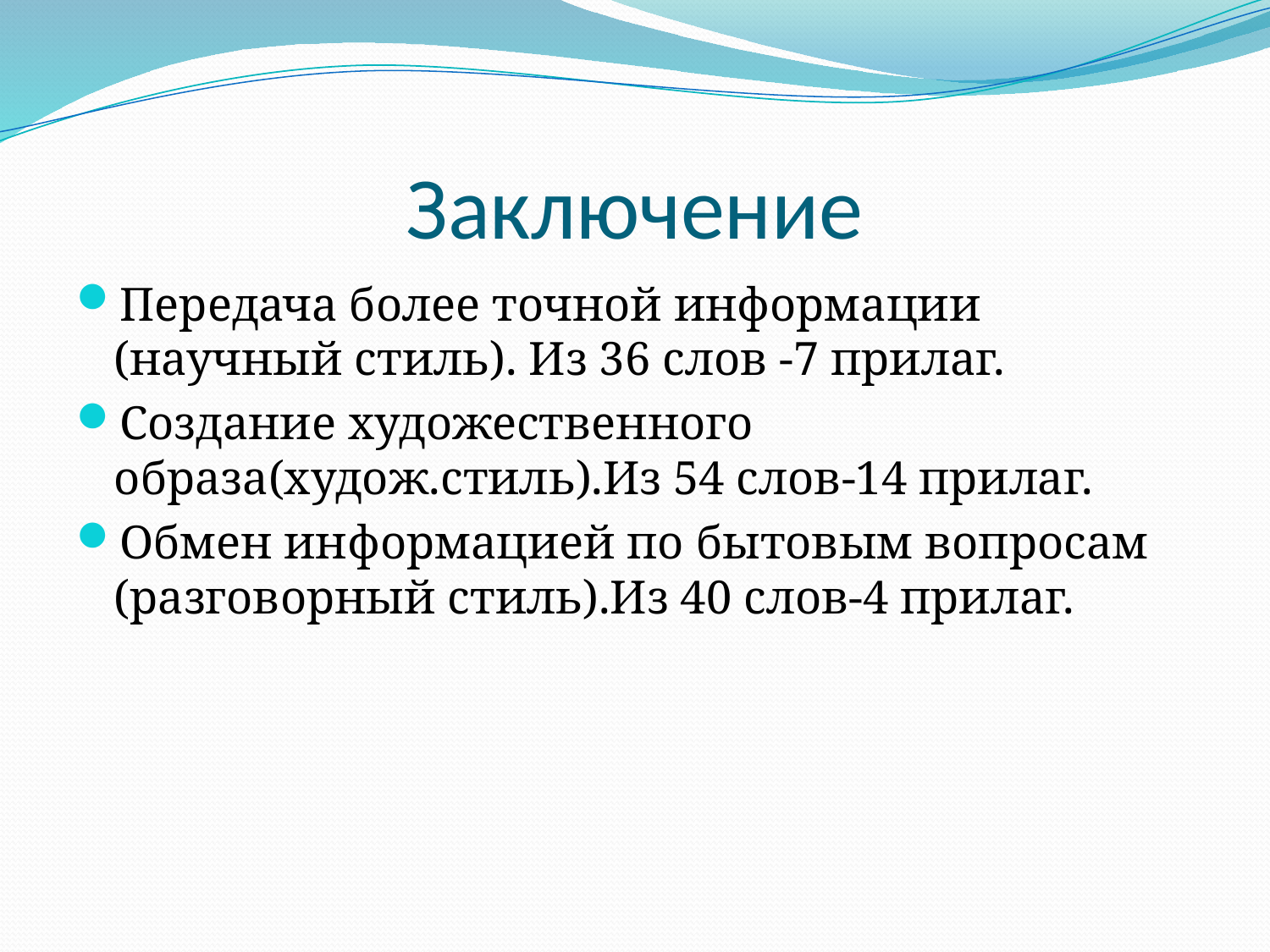

# Заключение
Передача более точной информации (научный стиль). Из 36 слов -7 прилаг.
Создание художественного образа(худож.стиль).Из 54 слов-14 прилаг.
Обмен информацией по бытовым вопросам (разговорный стиль).Из 40 слов-4 прилаг.